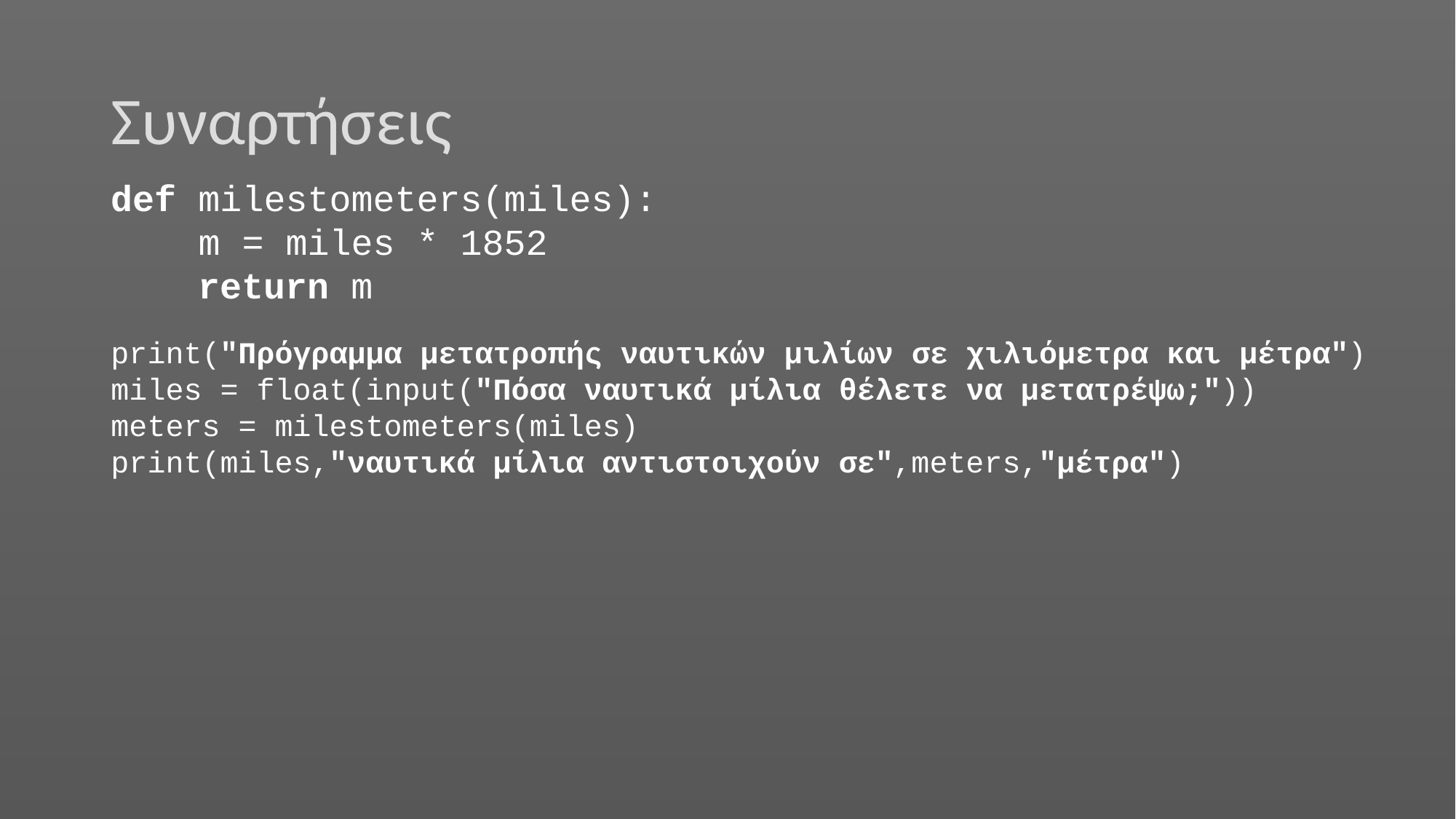

# Συναρτήσεις
def milestometers(miles):
    m = miles * 1852
    return m
print("Πρόγραμμα μετατροπής ναυτικών μιλίων σε χιλιόμετρα και μέτρα")
miles = float(input("Πόσα ναυτικά μίλια θέλετε να μετατρέψω;"))
meters = milestometers(miles)
print(miles,"ναυτικά μίλια αντιστοιχούν σε",meters,"μέτρα")